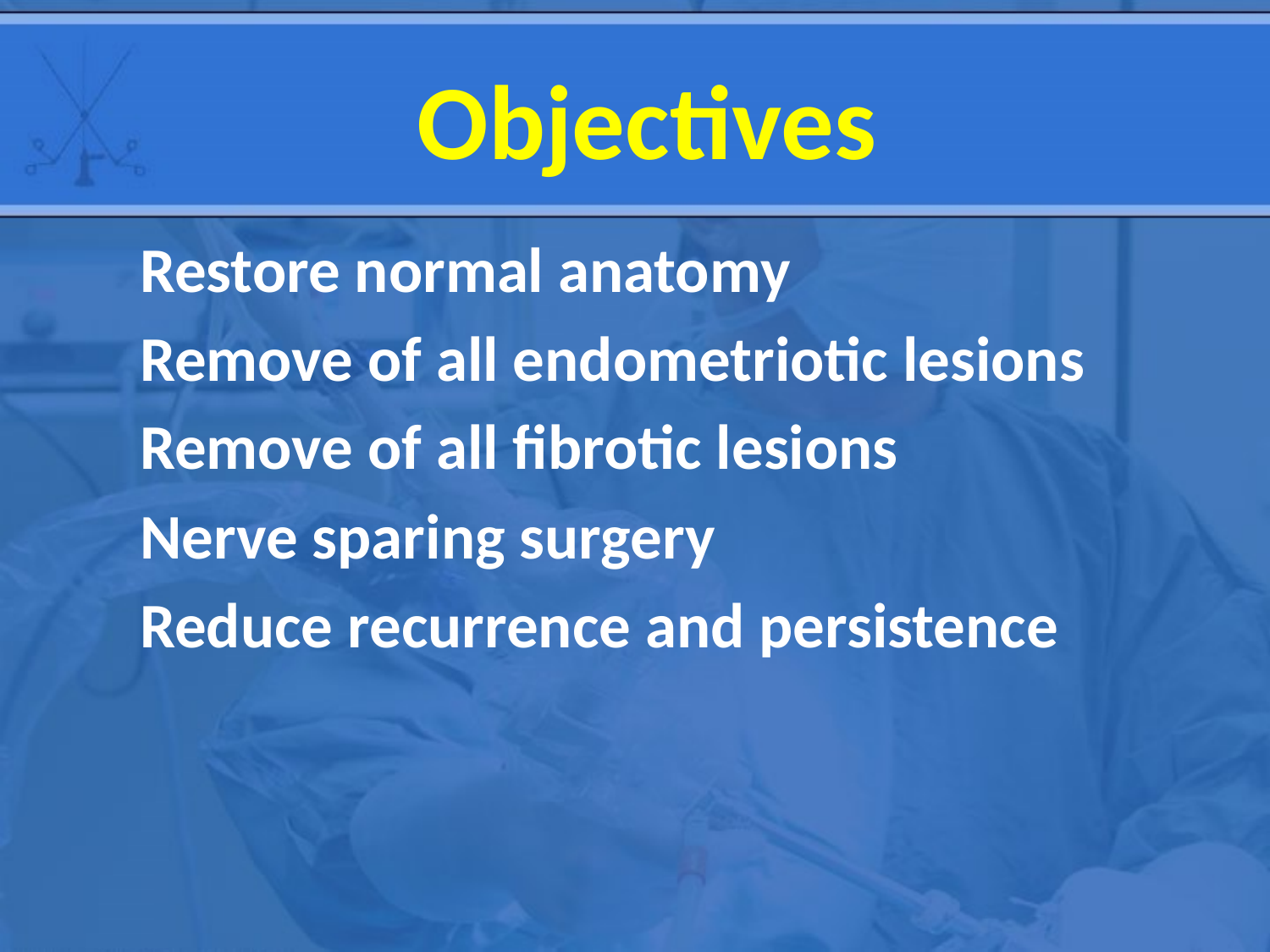

# Objectives
Restore normal anatomy
Remove of all endometriotic lesions
Remove of all fibrotic lesions
Nerve sparing surgery
Reduce recurrence and persistence